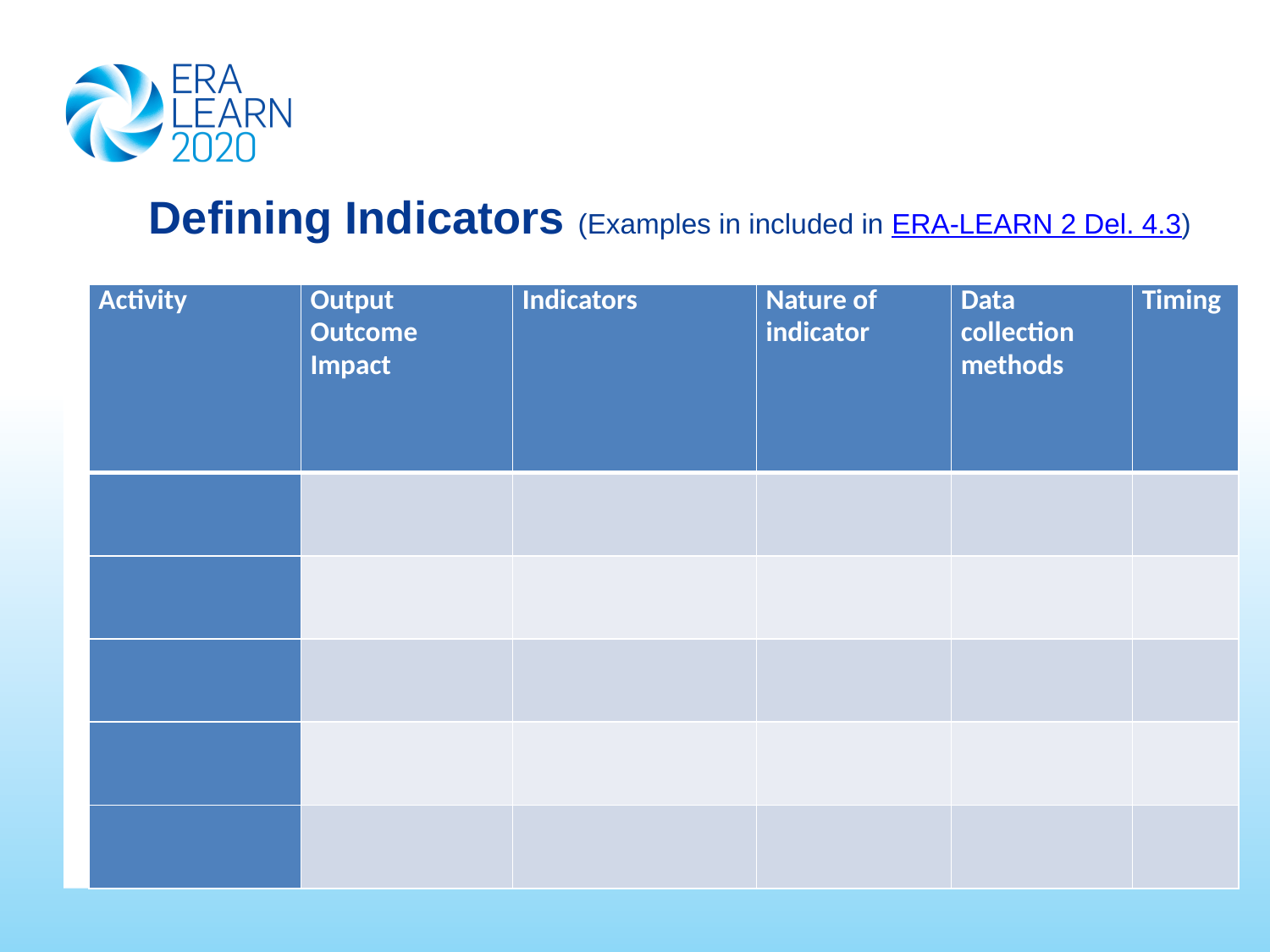

# Defining Indicators (Examples in included in ERA-LEARN 2 Del. 4.3)
| Activity | Output Outcome Impact | Indicators | Nature of indicator | Data collection methods | Timing |
| --- | --- | --- | --- | --- | --- |
|  |  |  |  |  |  |
|  |  |  |  |  |  |
|  |  |  |  |  |  |
|  |  |  |  |  |  |
|  |  |  |  |  |  |